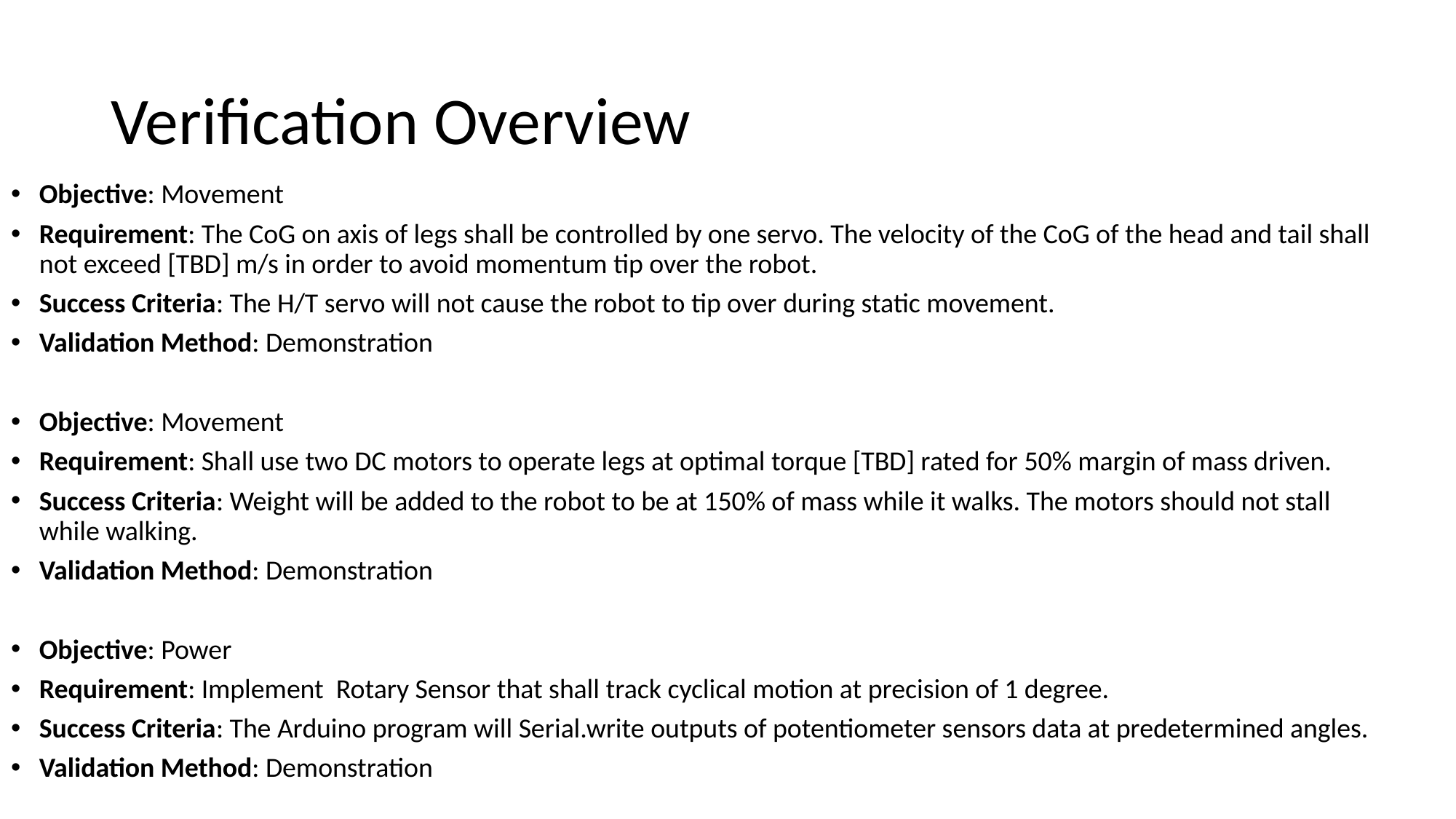

# Verification Overview
Objective: Movement
Requirement: The CoG on axis of legs shall be controlled by one servo. The velocity of the CoG of the head and tail shall not exceed [TBD] m/s in order to avoid momentum tip over the robot.
Success Criteria: The H/T servo will not cause the robot to tip over during static movement.
Validation Method: Demonstration

Objective: Movement
Requirement: Shall use two DC motors to operate legs at optimal torque [TBD] rated for 50% margin of mass driven.
Success Criteria: Weight will be added to the robot to be at 150% of mass while it walks. The motors should not stall while walking.
Validation Method: Demonstration

Objective: Power
Requirement: Implement  Rotary Sensor that shall track cyclical motion at precision of 1 degree.
Success Criteria: The Arduino program will Serial.write outputs of potentiometer sensors data at predetermined angles.
Validation Method: Demonstration